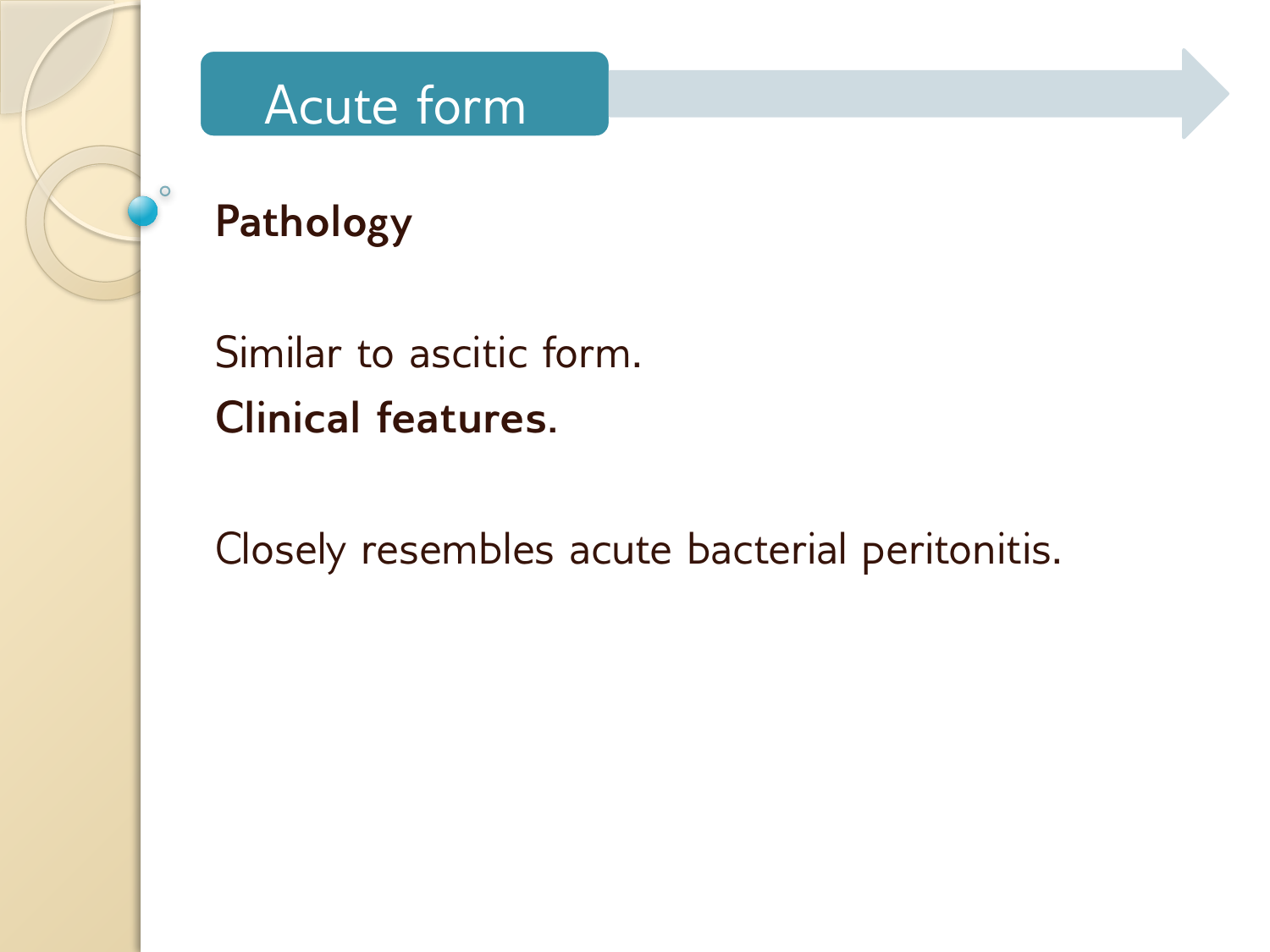

Acute form
Pathology

Similar to ascitic form.
Clinical features.

Closely resembles acute bacterial peritonitis.